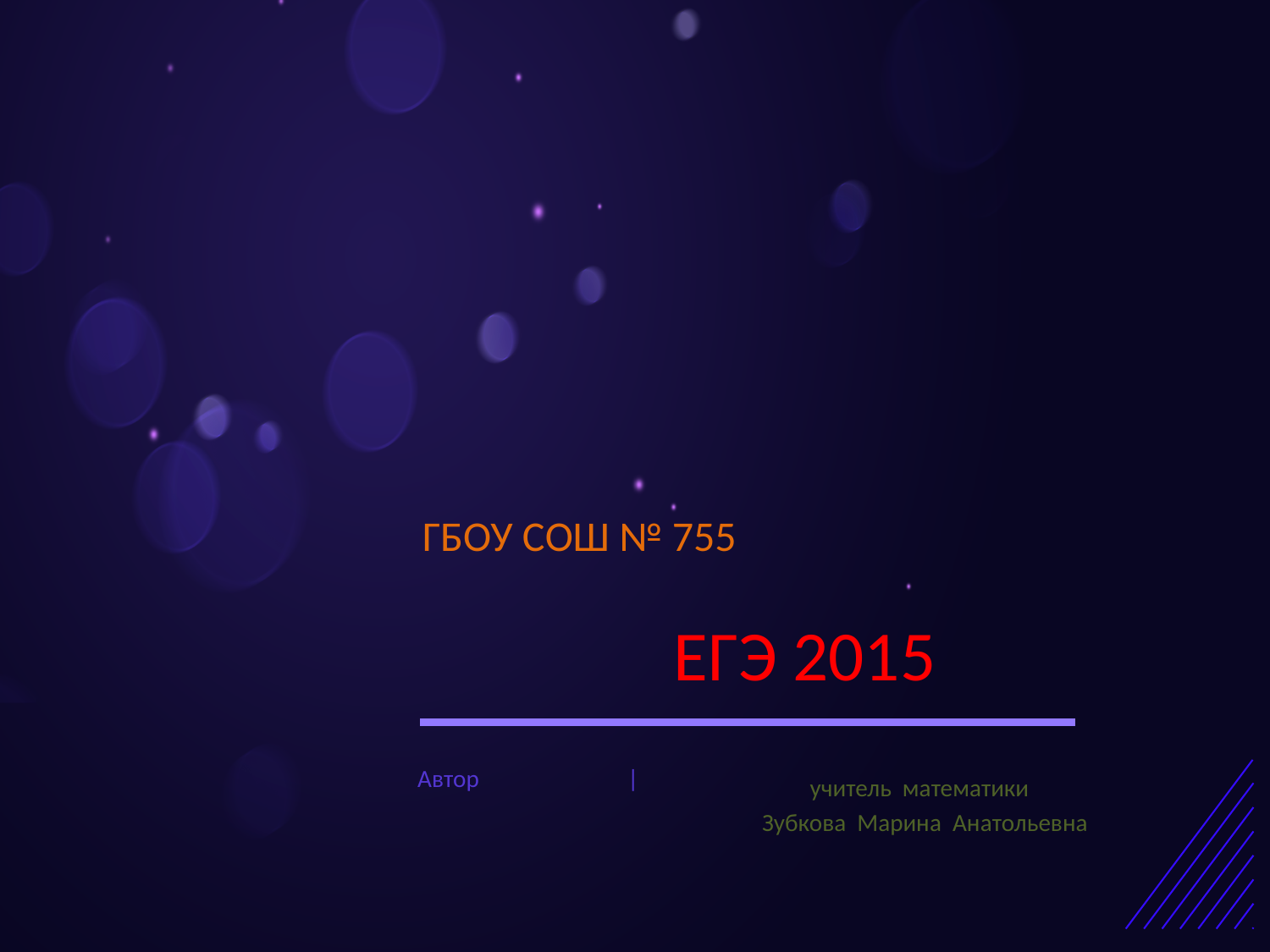

ГБОУ СОШ № 755
# ЕГЭ 2015
Автор
|

учитель  математики
Зубкова  Марина  Анатольевна